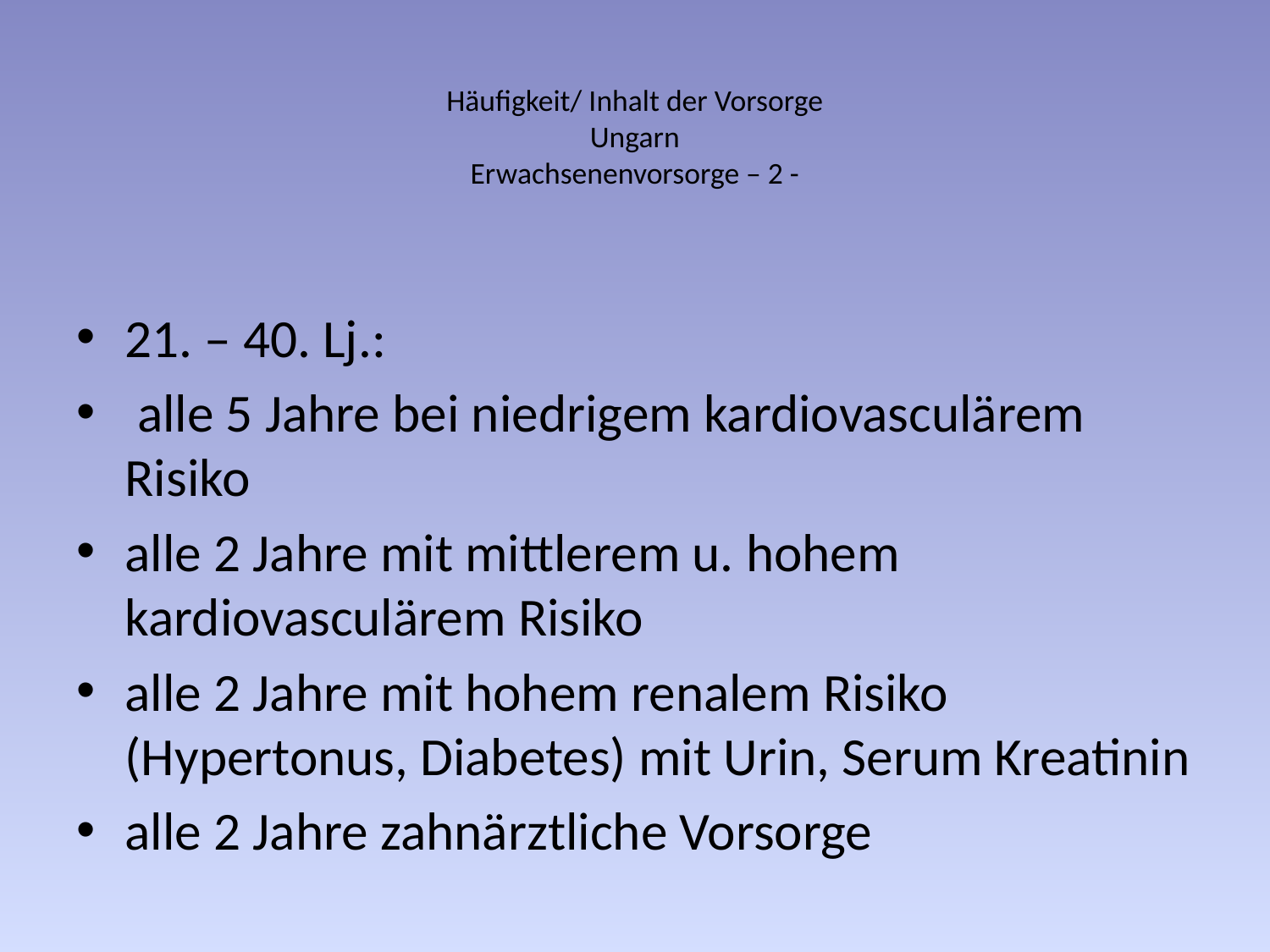

# Häufigkeit/ Inhalt der Vorsorge Ungarn Erwachsenenvorsorge – 2 -

21. – 40. Lj.:
 alle 5 Jahre bei niedrigem kardiovasculärem Risiko
alle 2 Jahre mit mittlerem u. hohem kardiovasculärem Risiko
alle 2 Jahre mit hohem renalem Risiko (Hypertonus, Diabetes) mit Urin, Serum Kreatinin
alle 2 Jahre zahnärztliche Vorsorge